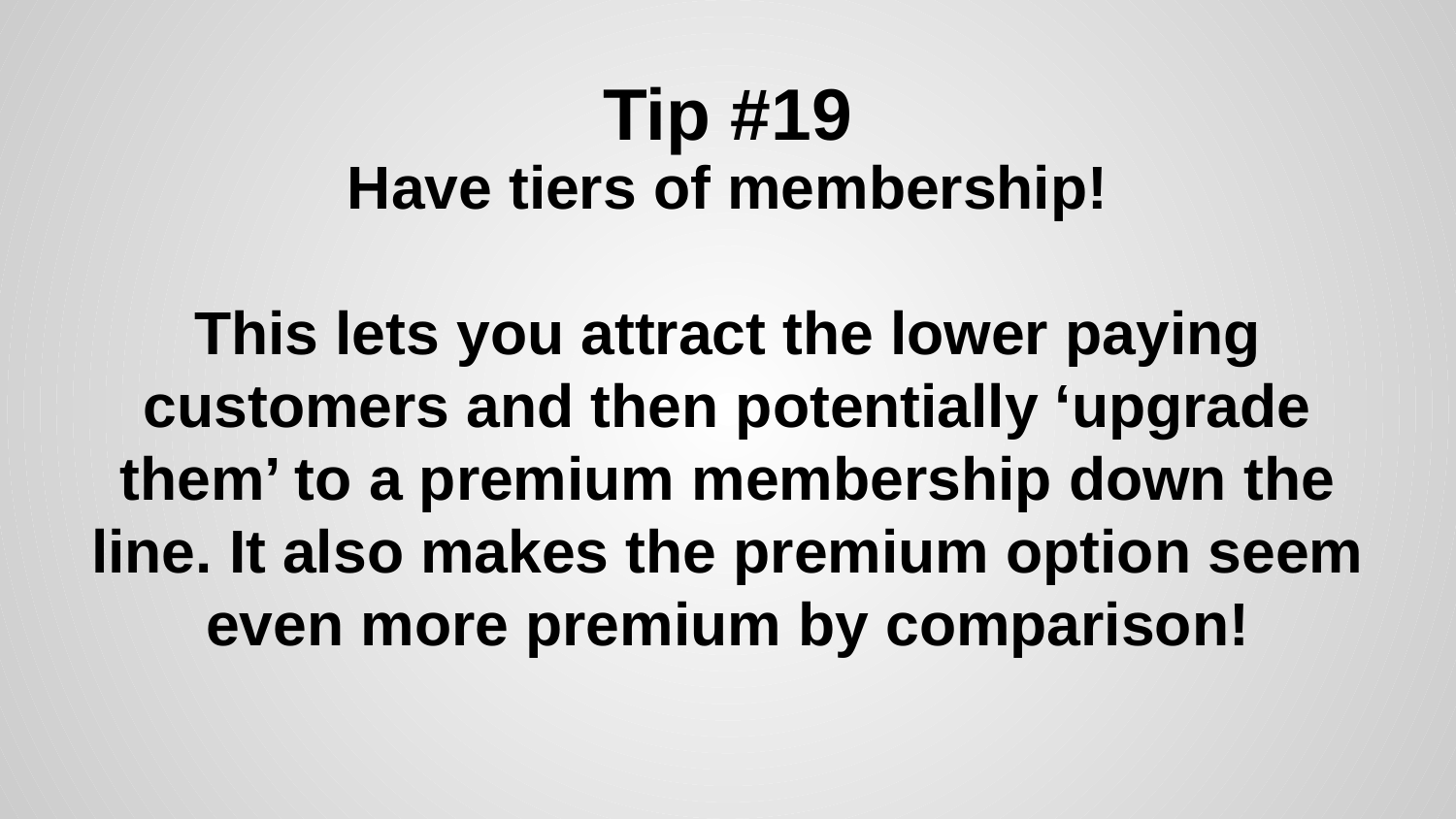

# Tip #19

Have tiers of membership!

This lets you attract the lower paying customers and then potentially ‘upgrade them’ to a premium membership down the line. It also makes the premium option seem even more premium by comparison!